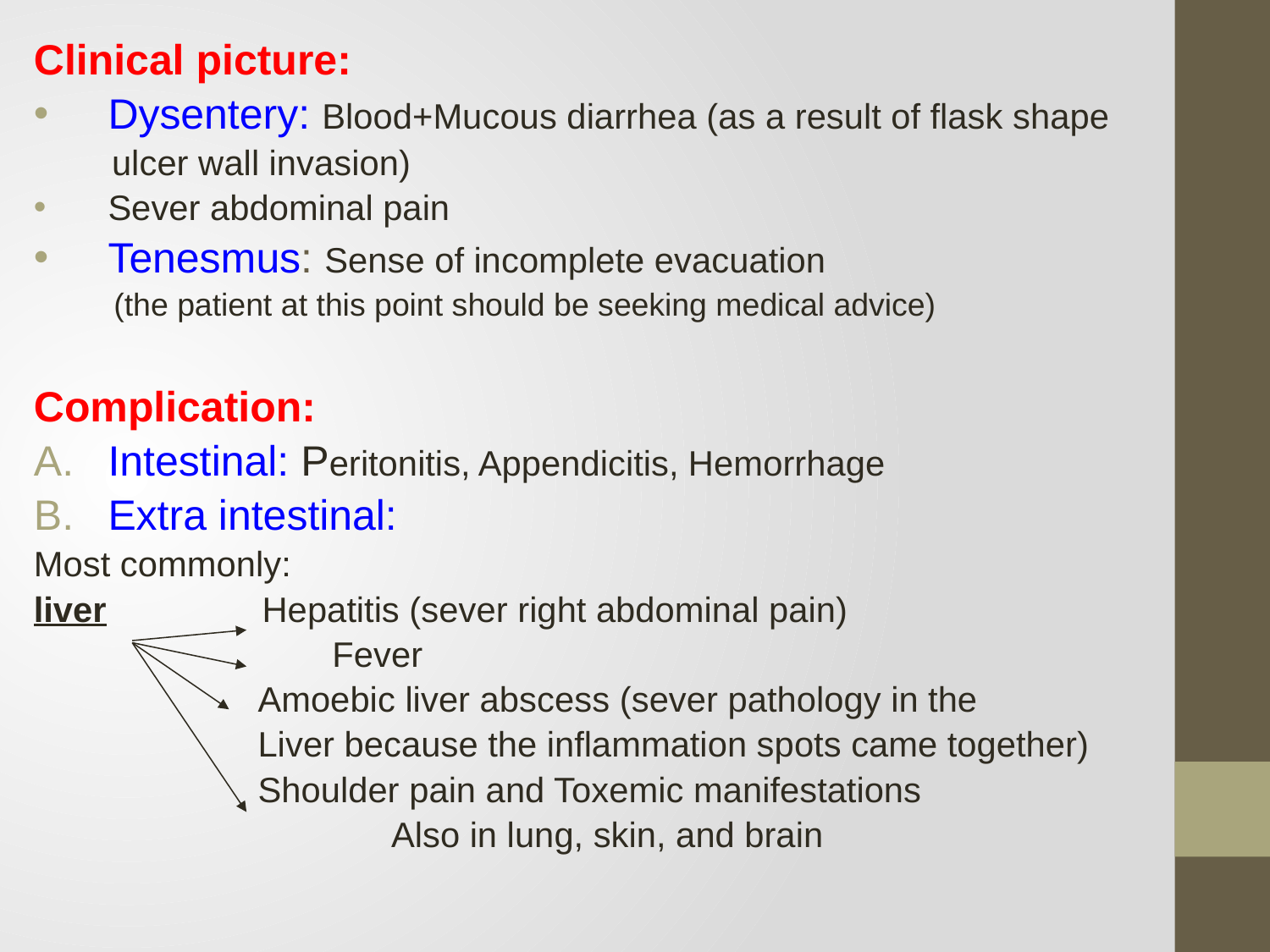

Clinical picture:
Dysentery: Blood+Mucous diarrhea (as a result of flask shape
        ulcer wall invasion)
Sever abdominal pain
Tenesmus: Sense of incomplete evacuation
         (the patient at this point should be seeking medical advice)

Complication:
Intestinal: Peritonitis, Appendicitis, Hemorrhage
Extra intestinal:
Most commonly:
liver                Hepatitis (sever right abdominal pain)
		          Fever
                       Amoebic liver abscess (sever pathology in the
                       Liver because the inflammation spots came together)
                       Shoulder pain and Toxemic manifestations
 			   Also in lung, skin, and brain